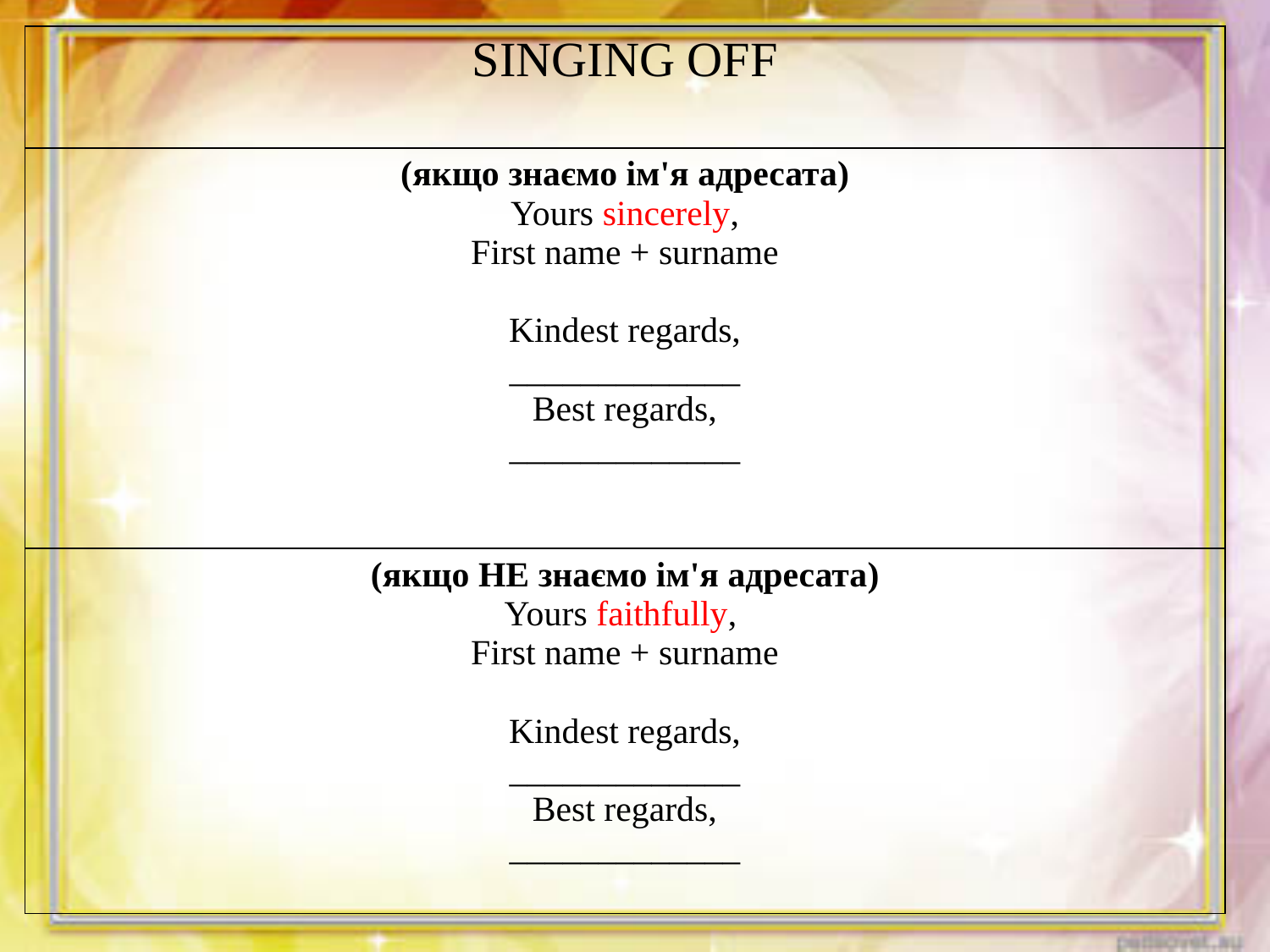

| SINGING OFF |
| --- |
| (якщо знаємо ім'я адресата) Yours sincerely, First name + surname Kindest regards, \_\_\_\_\_\_\_\_\_\_\_\_\_ Best regards, \_\_\_\_\_\_\_\_\_\_\_\_\_ |
| (якщо НЕ знаємо ім'я адресата) Yours faithfully, First name + surname Kindest regards, \_\_\_\_\_\_\_\_\_\_\_\_\_ Best regards, \_\_\_\_\_\_\_\_\_\_\_\_\_ |